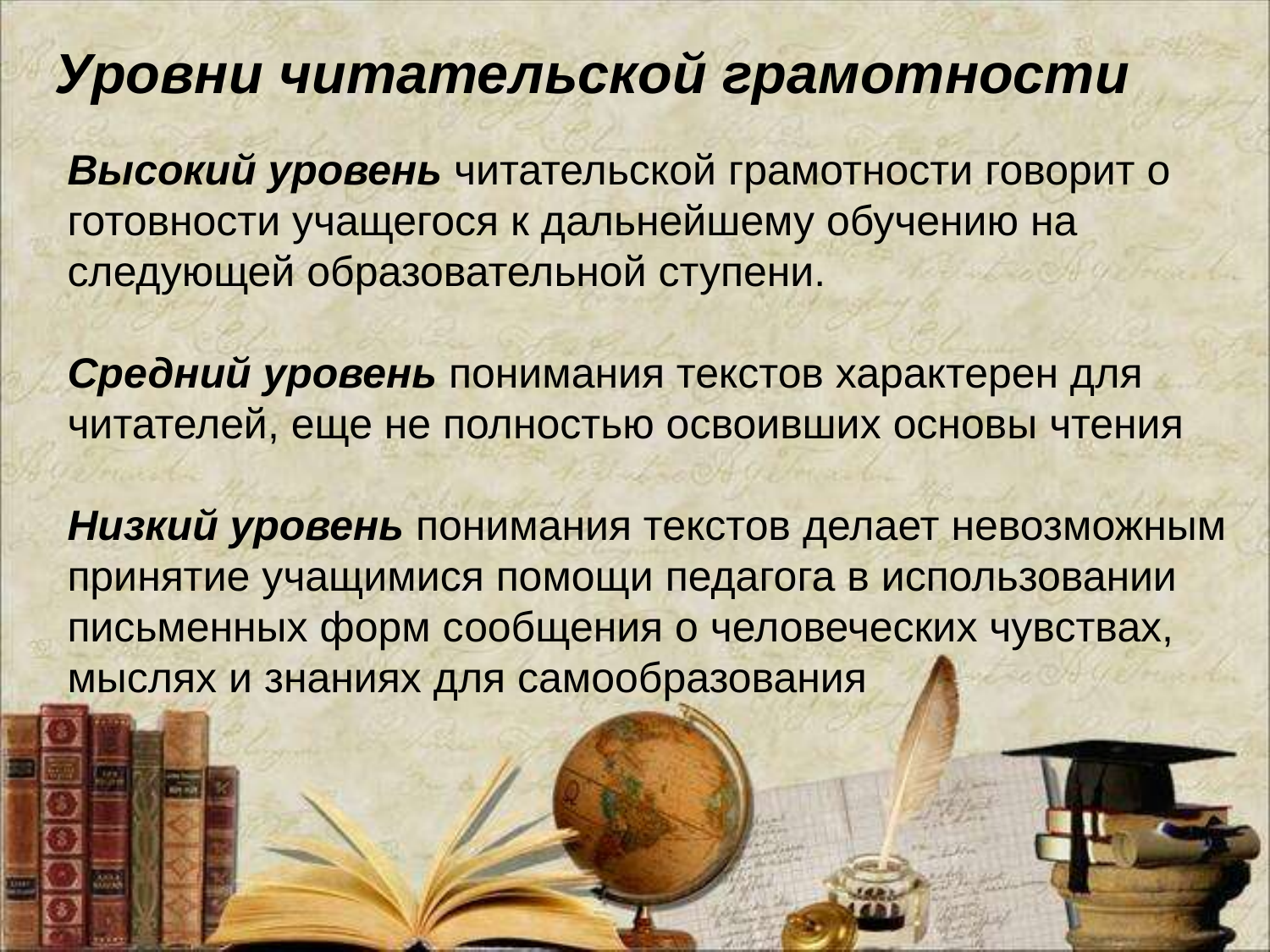

# Уровни читательской грамотности
Высокий уровень читательской грамотности говорит о готовности учащегося к дальнейшему обучению на следующей образовательной ступени.

Средний уровень понимания текстов характерен для читателей, еще не полностью освоивших основы чтения

Низкий уровень понимания текстов делает невозможным принятие учащимися помощи педагога в использовании письменных форм сообщения о человеческих чувствах, мыслях и знаниях для самообразования